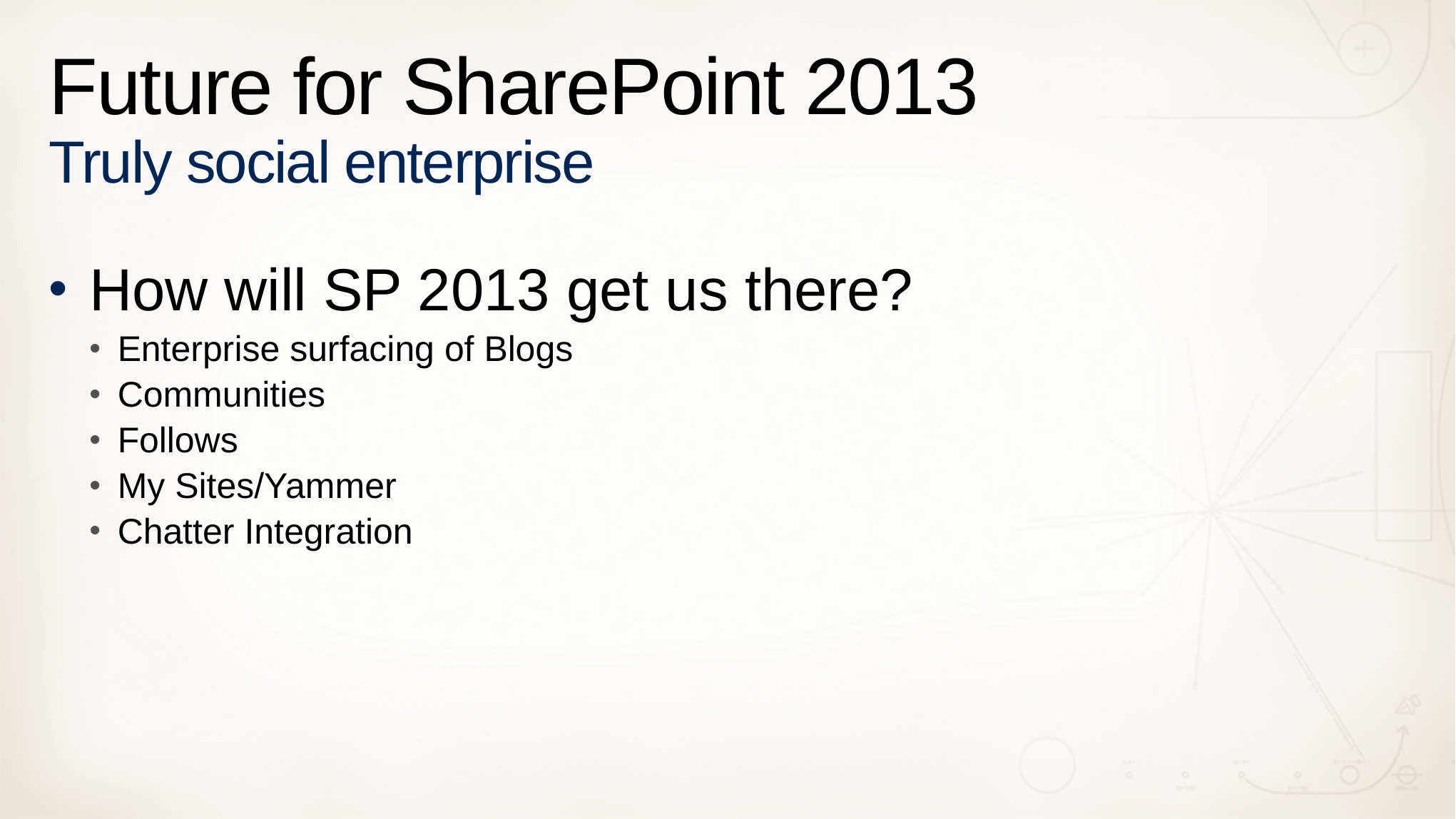

# Future for SharePoint 2013 Truly social enterprise
How will SP 2013 get us there?
Enterprise surfacing of Blogs
Communities
Follows
My Sites/Yammer
Chatter Integration